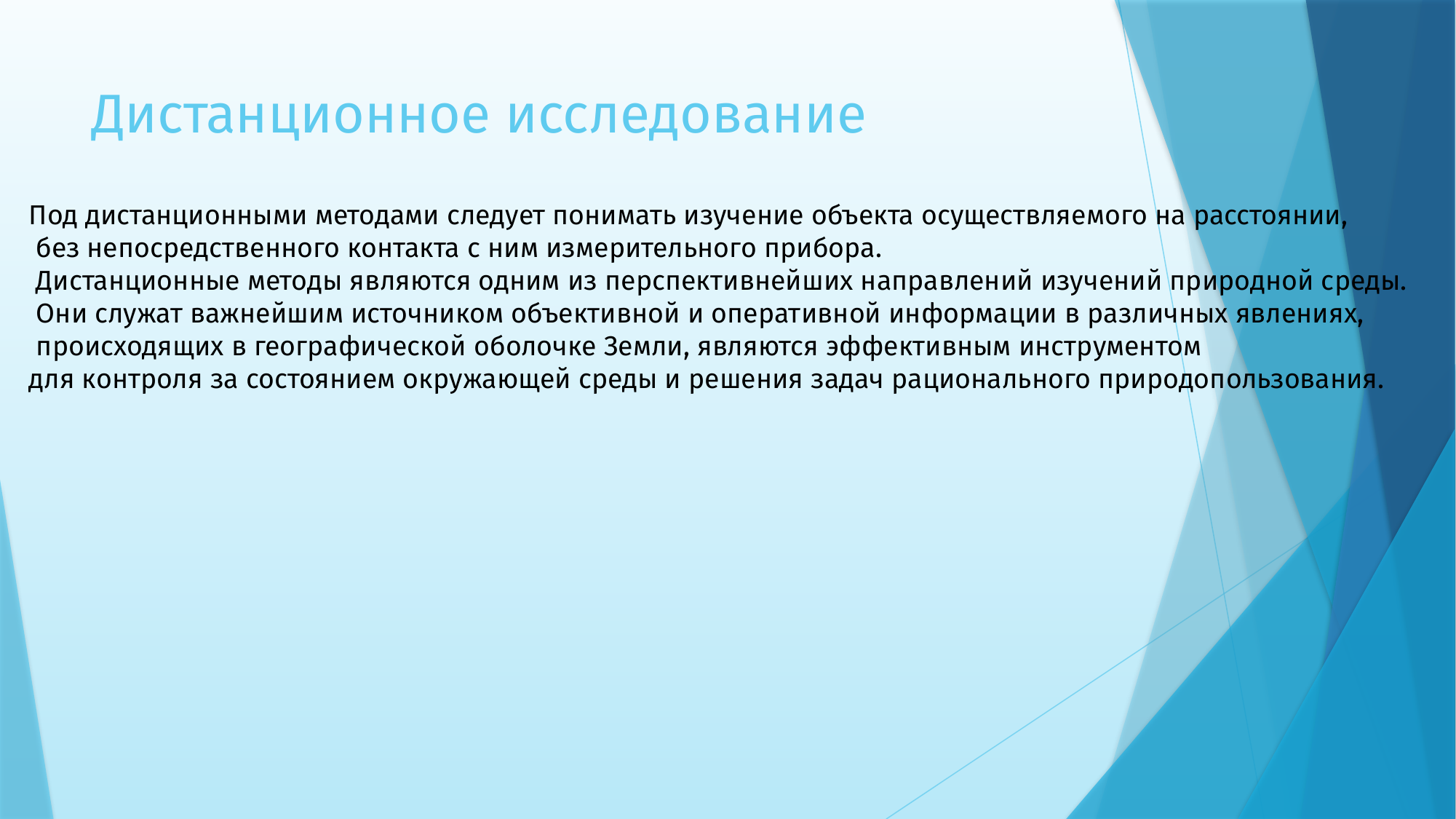

# Дистанционное исследование
Под дистанционными методами следует понимать изучение объекта осуществляемого на расстоянии,
 без непосредственного контакта с ним измерительного прибора.
 Дистанционные методы являются одним из перспективнейших направлений изучений природной среды.
 Они служат важнейшим источником объективной и оперативной информации в различных явлениях,
 происходящих в географической оболочке Земли, являются эффективным инструментом
для контроля за состоянием окружающей среды и решения задач рационального природопользования.